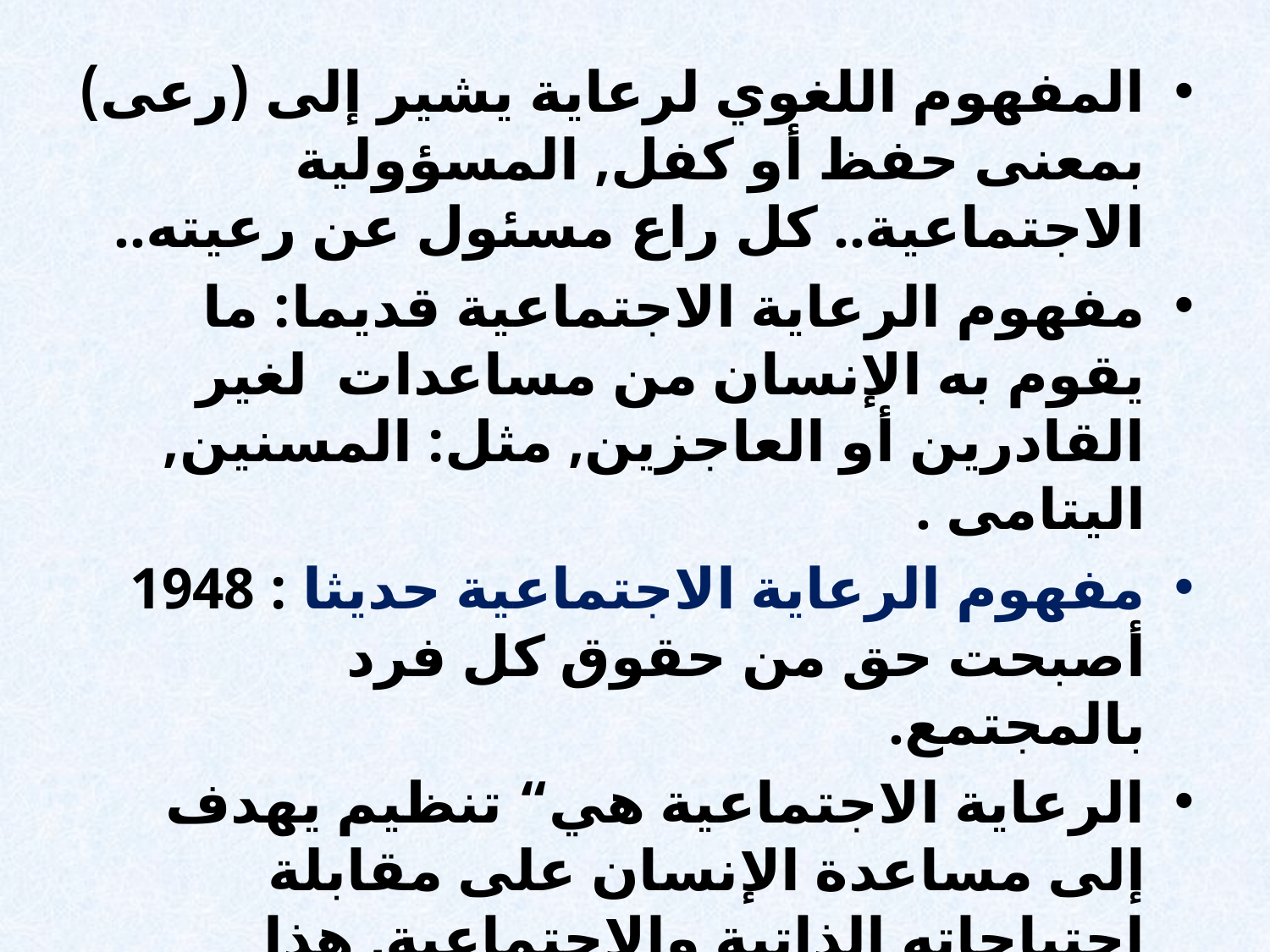

المفهوم اللغوي لرعاية يشير إلى (رعى) بمعنى حفظ أو كفل, المسؤولية الاجتماعية.. كل راع مسئول عن رعيته..
مفهوم الرعاية الاجتماعية قديما: ما يقوم به الإنسان من مساعدات  لغير القادرين أو العاجزين, مثل: المسنين, اليتامى .
مفهوم الرعاية الاجتماعية حديثا : 1948 أصبحت حق من حقوق كل فرد بالمجتمع.
الرعاية الاجتماعية هي“ تنظيم يهدف إلى مساعدة الإنسان على مقابلة احتياجاته الذاتية والاجتماعية, هذا التنظيم يقدم الرعاية عن طريق هيئات والمؤسسات الحكومية والأهلية“